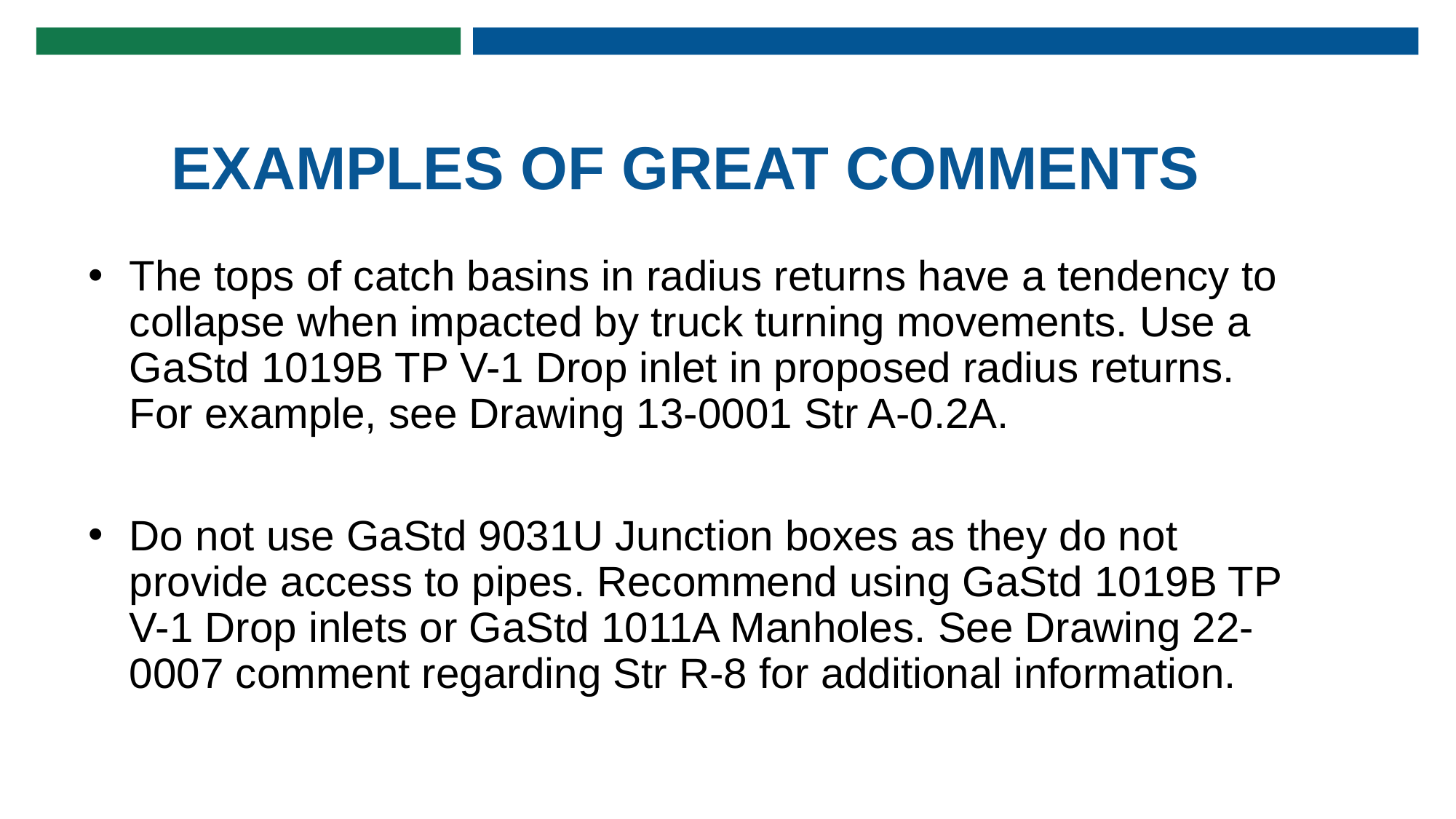

# EXAMPLES OF GREAT COMMENTS
The tops of catch basins in radius returns have a tendency to collapse when impacted by truck turning movements. Use a GaStd 1019B TP V-1 Drop inlet in proposed radius returns. For example, see Drawing 13-0001 Str A-0.2A.

Do not use GaStd 9031U Junction boxes as they do not provide access to pipes. Recommend using GaStd 1019B TP V-1 Drop inlets or GaStd 1011A Manholes. See Drawing 22-0007 comment regarding Str R-8 for additional information.